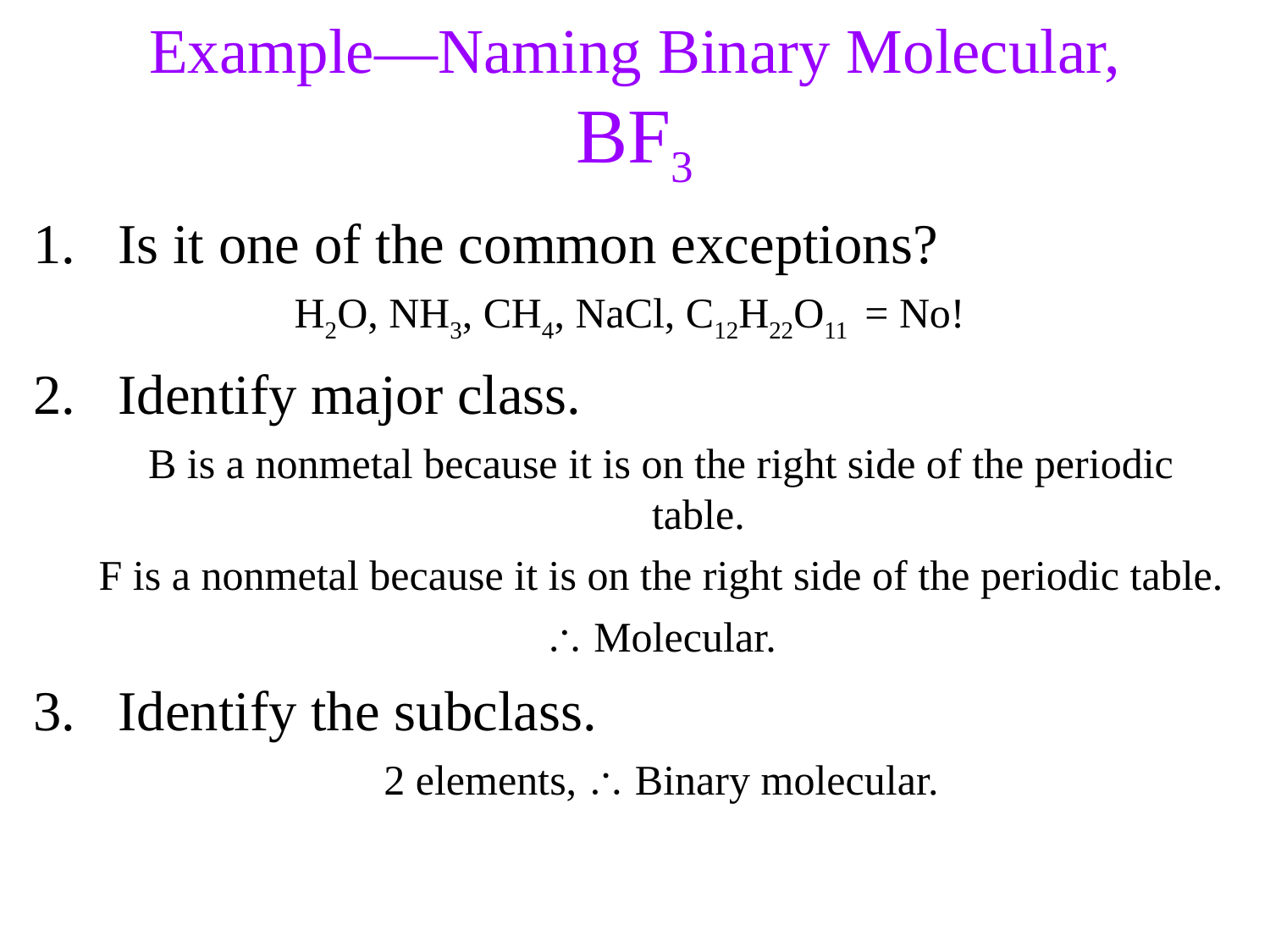

Example—Naming Binary Molecular,
BF3
Is it one of the common exceptions?
H2O, NH3, CH4, NaCl, C12H22O11  = No!
Identify major class.
B is a nonmetal because it is on the right side of the periodic table.
F is a nonmetal because it is on the right side of the periodic table.
∴ Molecular.
Identify the subclass.
2 elements, ∴ Binary molecular.